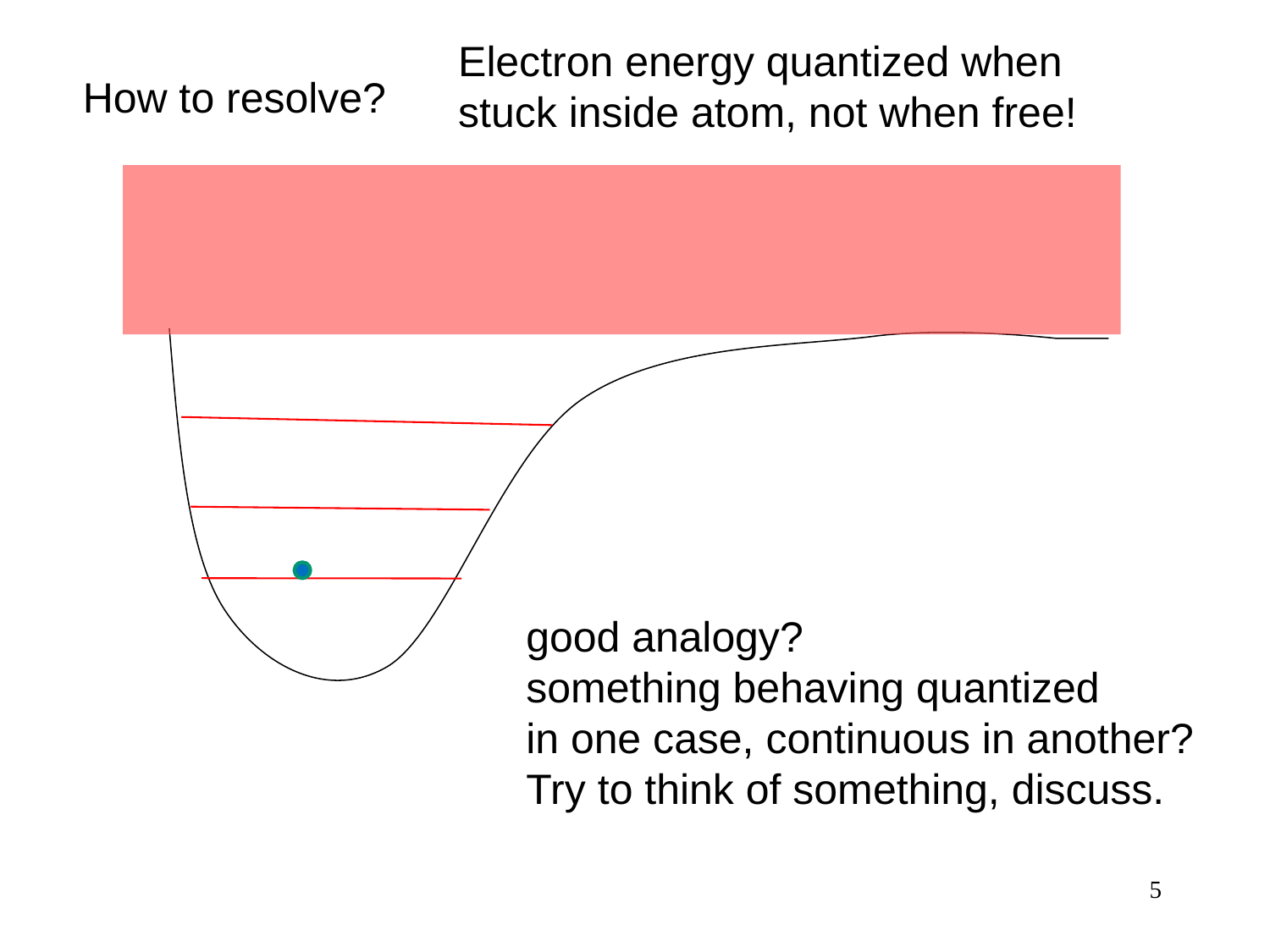

Electron energy quantized when
stuck inside atom, not when free!
How to resolve?

good analogy?
something behaving quantized
in one case, continuous in another?
Try to think of something, discuss.
5